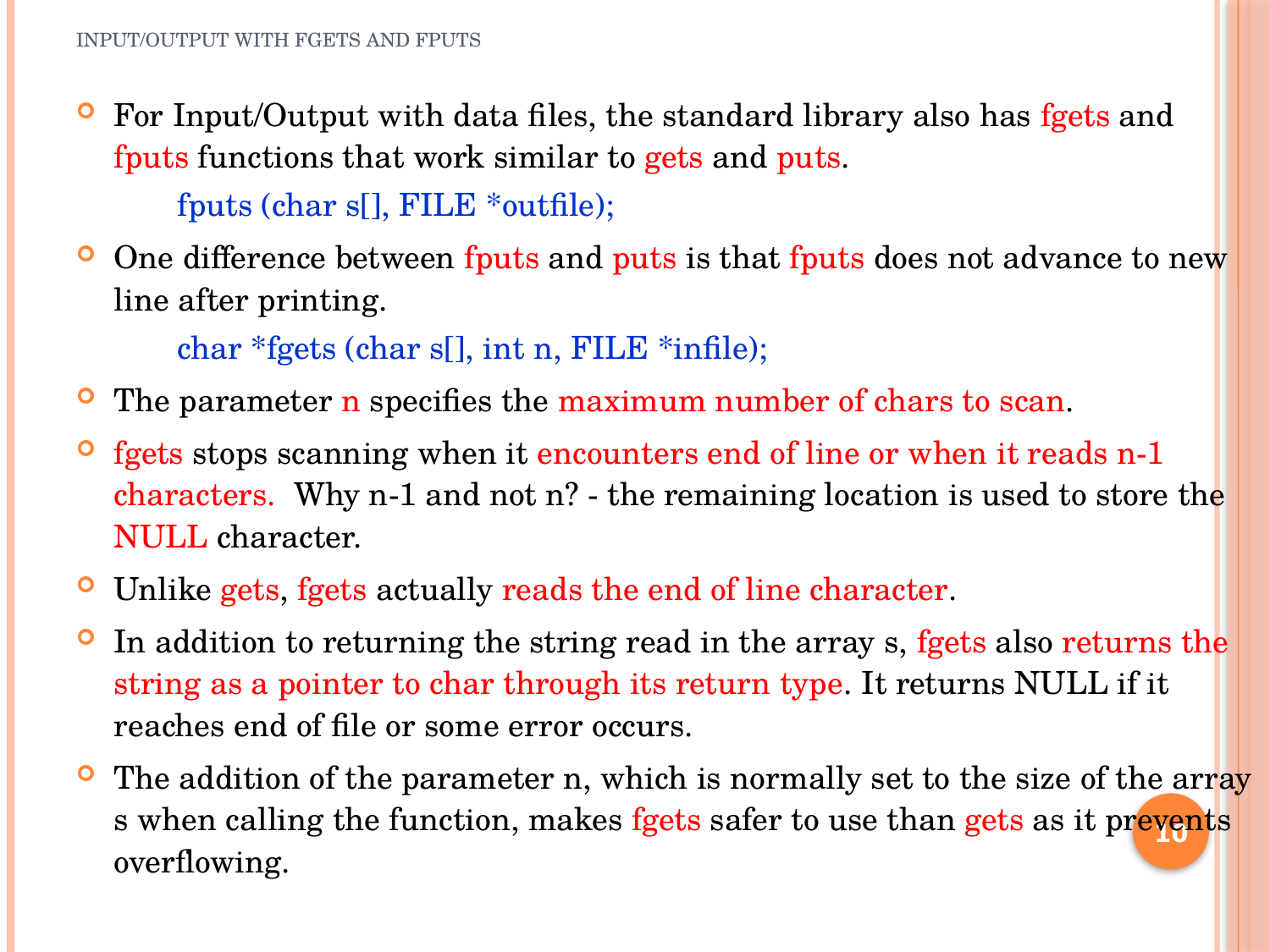

# Input/Output with fgets and fputs
For Input/Output with data files, the standard library also has fgets and fputs functions that work similar to gets and puts.
fputs (char s[], FILE *outfile);
One difference between fputs and puts is that fputs does not advance to new line after printing.
char *fgets (char s[], int n, FILE *infile);
The parameter n specifies the maximum number of chars to scan.
fgets stops scanning when it encounters end of line or when it reads n-1 characters.  Why n-1 and not n? - the remaining location is used to store the NULL character.
Unlike gets, fgets actually reads the end of line character.
In addition to returning the string read in the array s, fgets also returns the string as a pointer to char through its return type. It returns NULL if it reaches end of file or some error occurs.
The addition of the parameter n, which is normally set to the size of the array s when calling the function, makes fgets safer to use than gets as it prevents overflowing.
10